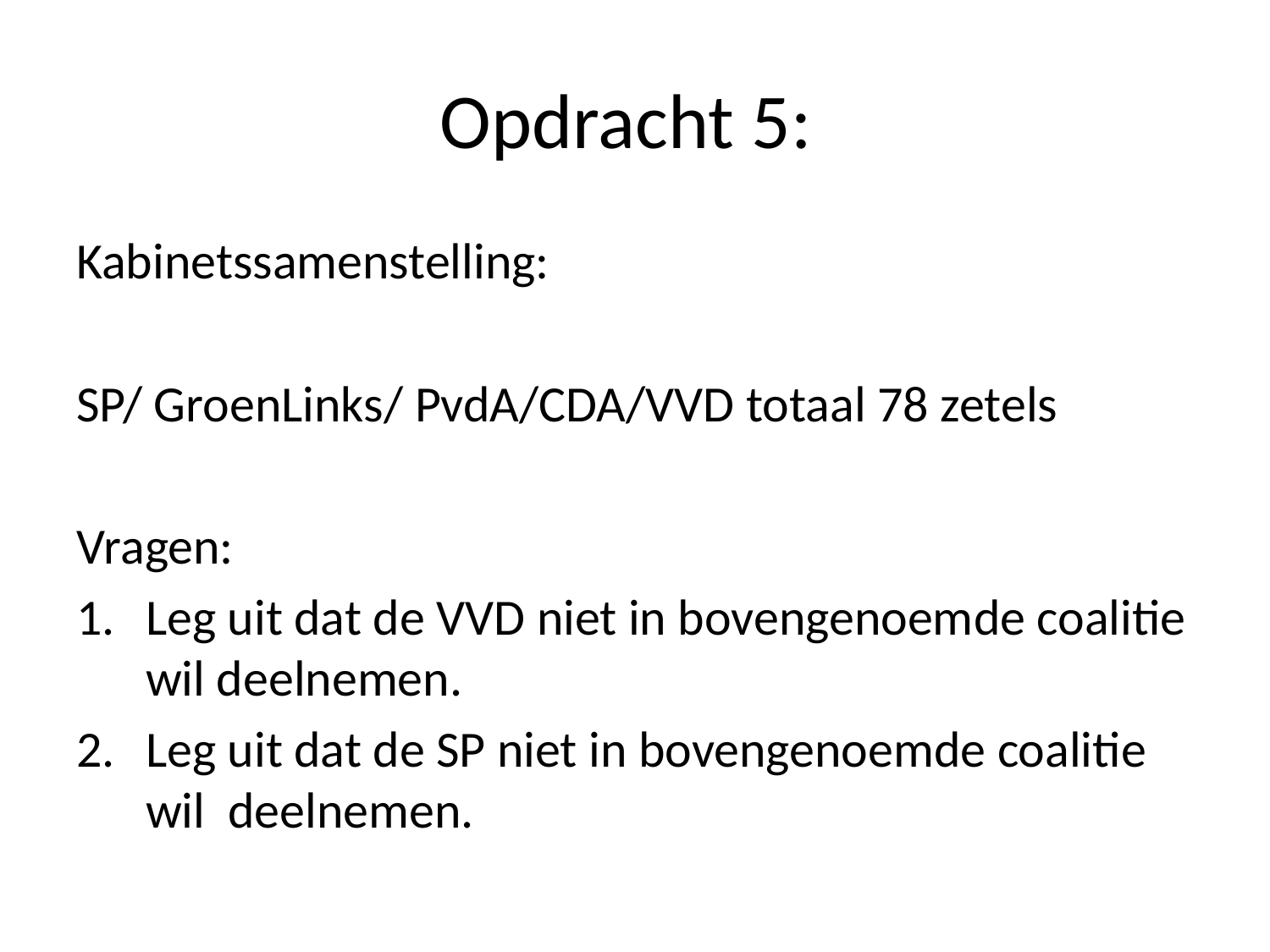

# Opdracht 5:
Kabinetssamenstelling:

SP/ GroenLinks/ PvdA/CDA/VVD totaal 78 zetels

Vragen:
Leg uit dat de VVD niet in bovengenoemde coalitie wil deelnemen.
Leg uit dat de SP niet in bovengenoemde coalitie wil  deelnemen.